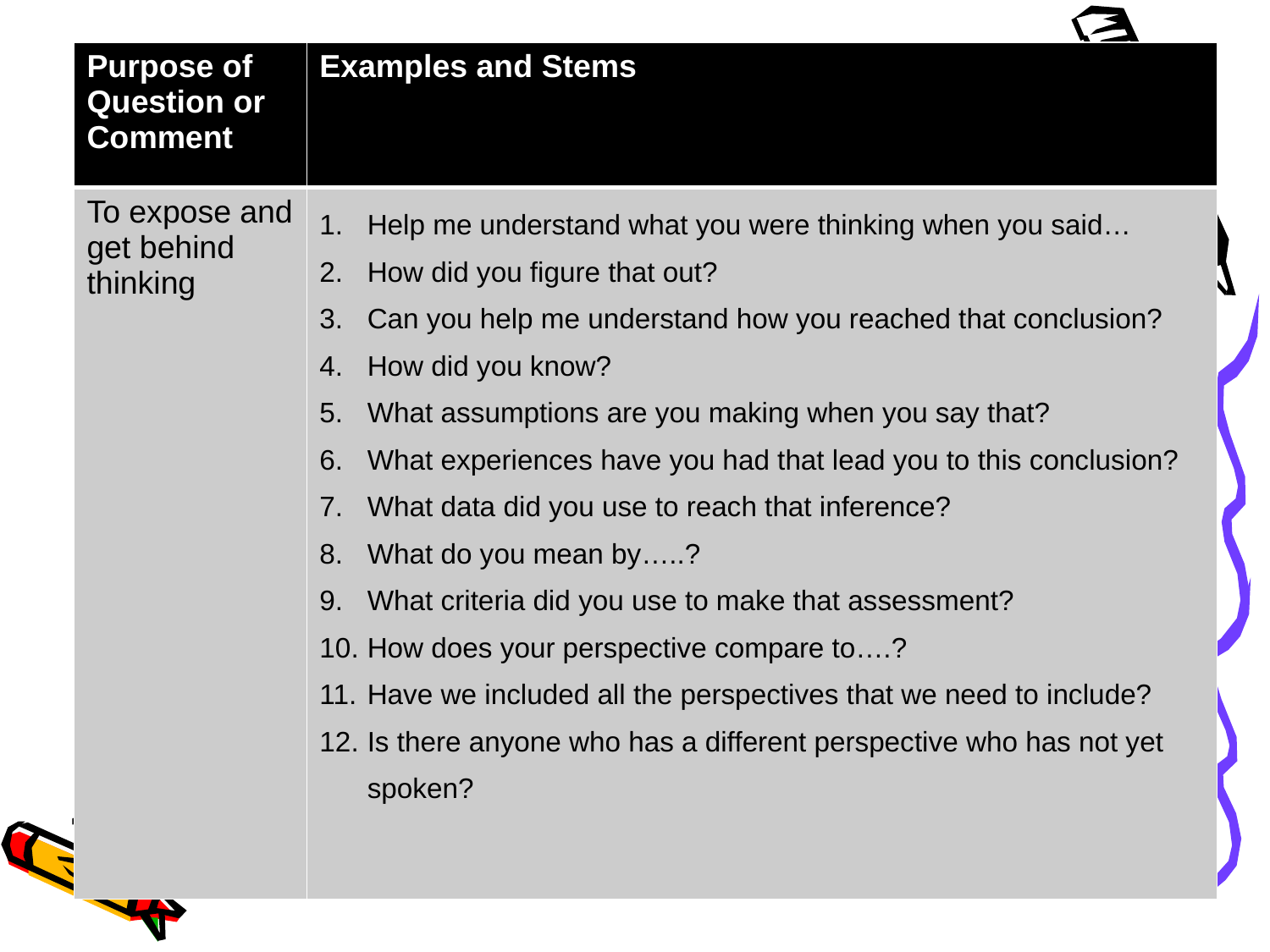

| Purpose of Question or Comment | Examples and Stems |
| --- | --- |
| To expose and get behind thinking | Help me understand what you were thinking when you said… How did you figure that out? Can you help me understand how you reached that conclusion? How did you know? What assumptions are you making when you say that? What experiences have you had that lead you to this conclusion? What data did you use to reach that inference? What do you mean by…..? What criteria did you use to make that assessment? How does your perspective compare to….? Have we included all the perspectives that we need to include? Is there anyone who has a different perspective who has not yet spoken? |